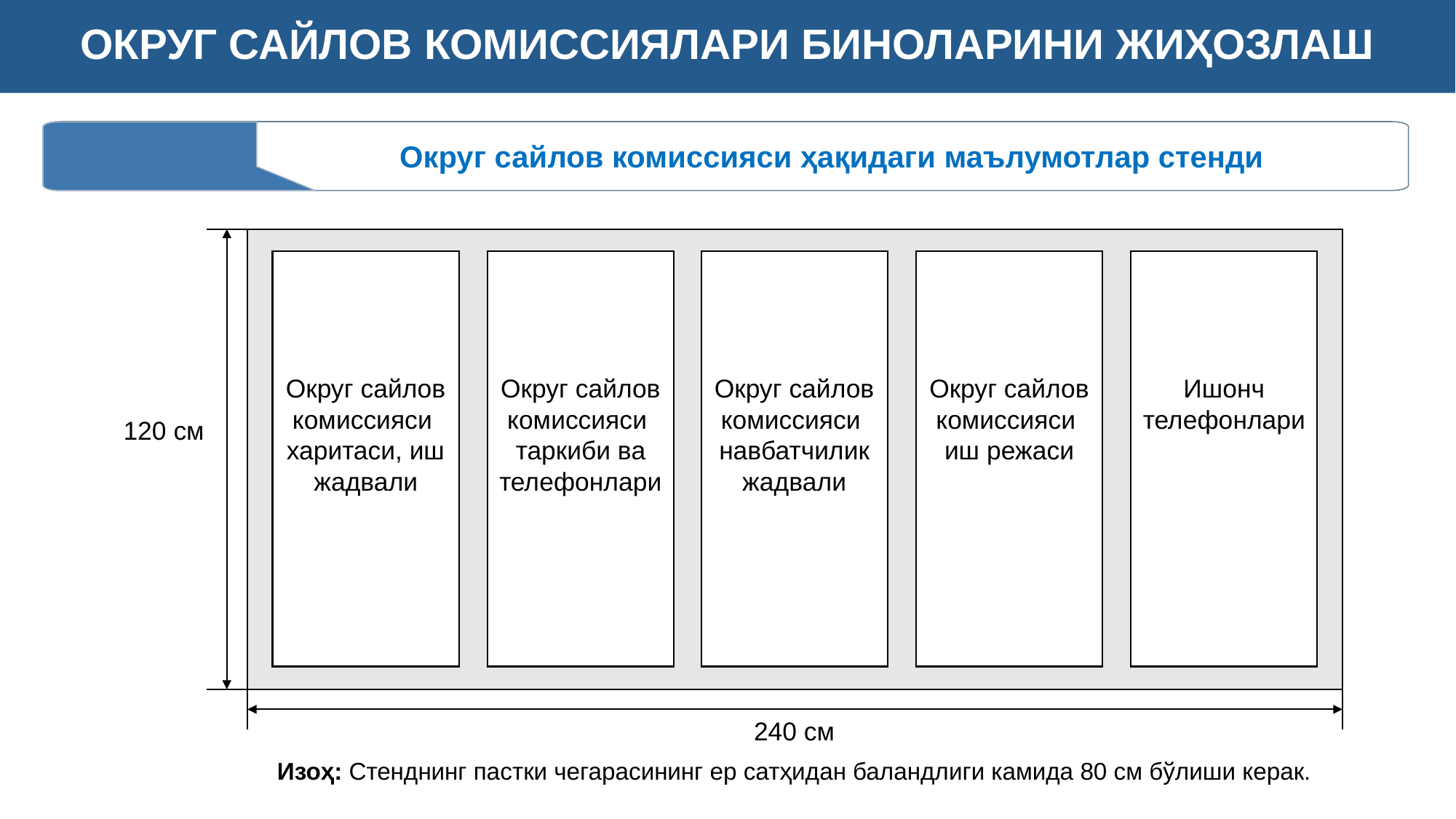

ОКРУГ САЙЛОВ КОМИССИЯЛАРИ БИНОЛАРИНИ ЖИҲОЗЛАШ

Округ сайлов комиссияси ҳақидаги маълумотлар стенди

Округ сайлов комиссияси  харитаси, иш жадвали
Округ сайлов комиссияси  таркиби ва телефонлари
Округ сайлов комиссияси  навбатчилик жадвали
Округ сайлов комиссияси  иш режаси
Ишонч телефонлари
120 см
240 см
Изоҳ: Стенднинг пастки чегарасининг ер сатҳидан баландлиги камида 80 см бўлиши керак.